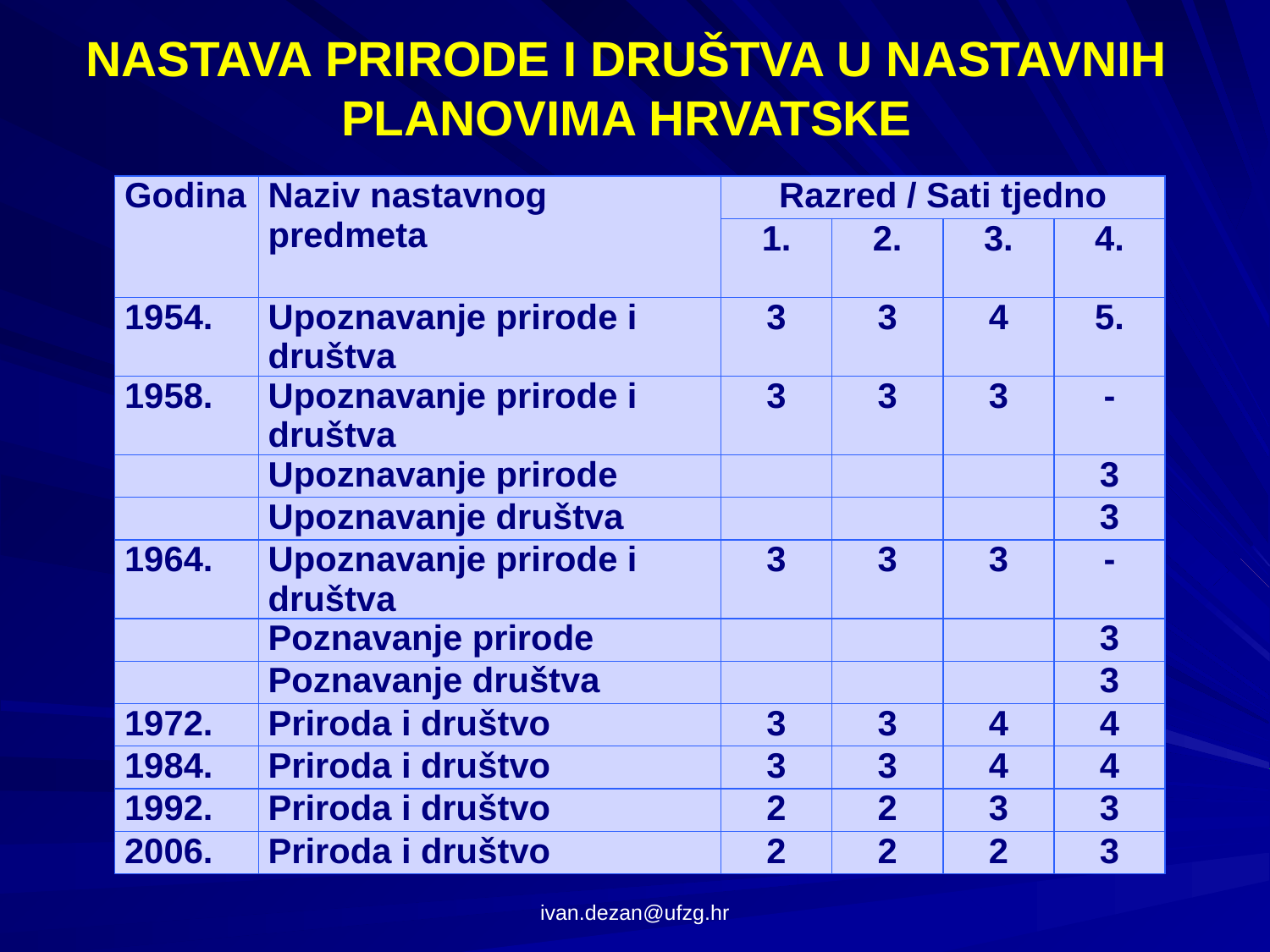

# NASTAVA PRIRODE I DRUŠTVA U NASTAVNIH PLANOVIMA HRVATSKE
| Godina | Naziv nastavnog predmeta | Razred / Sati tjedno |  |  |  |
| --- | --- | --- | --- | --- | --- |
|  |  | 1. | 2. | 3. | 4. |
| 1954. | Upoznavanje prirode i društva | 3 | 3 | 4 | 5. |
| 1958. | Upoznavanje prirode i društva | 3 | 3 | 3 | - |
|  | Upoznavanje prirode |  |  |  | 3 |
|  | Upoznavanje društva |  |  |  | 3 |
| 1964. | Upoznavanje prirode i društva | 3 | 3 | 3 | - |
|  | Poznavanje prirode |  |  |  | 3 |
|  | Poznavanje društva |  |  |  | 3 |
| 1972. | Priroda i društvo | 3 | 3 | 4 | 4 |
| 1984. | Priroda i društvo | 3 | 3 | 4 | 4 |
| 1992. | Priroda i društvo | 2 | 2 | 3 | 3 |
| 2006. | Priroda i društvo | 2 | 2 | 2 | 3 |
ivan.dezan@ufzg.hr